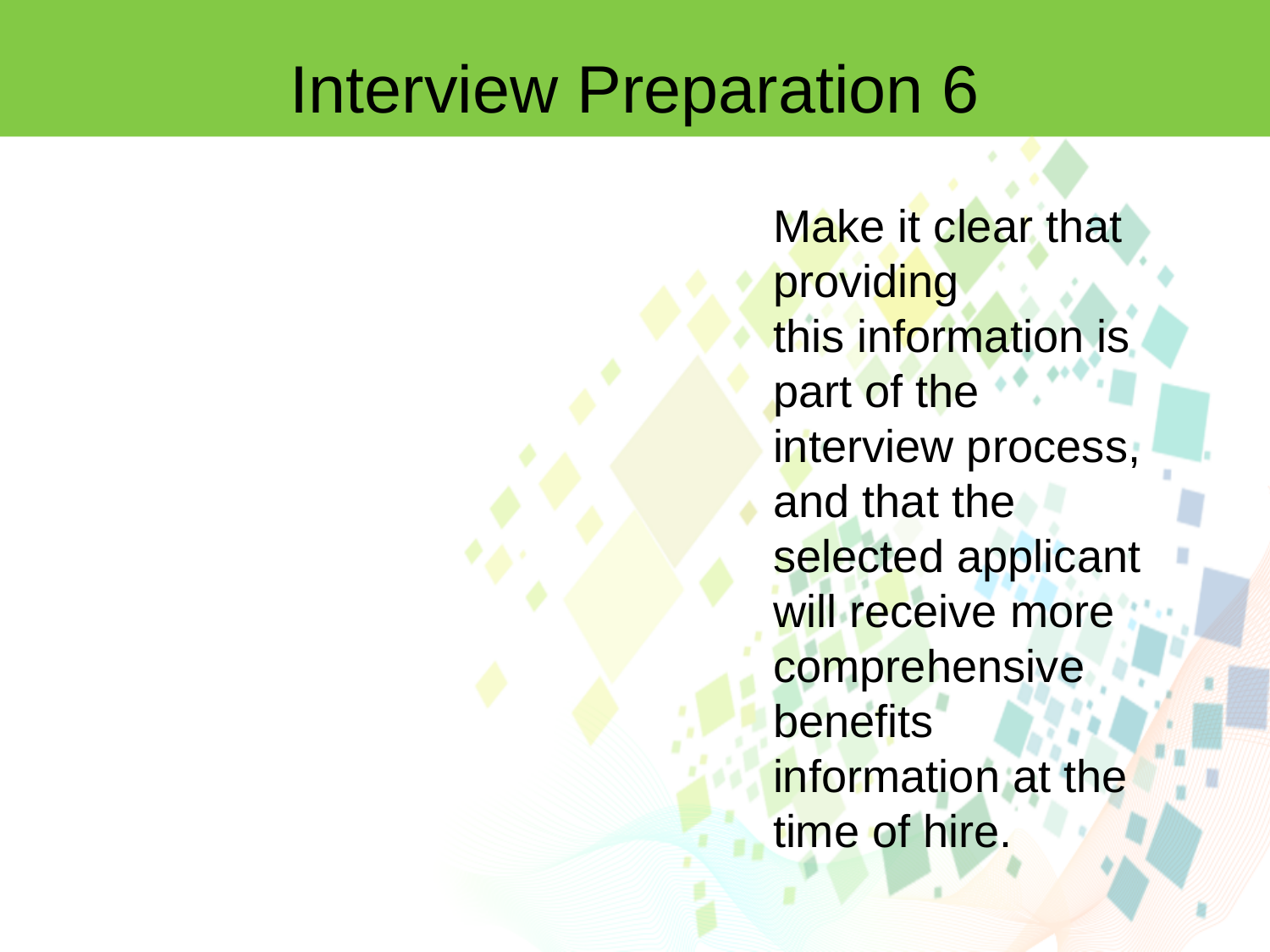

Interview Preparation 6
Make it clear that providing
this information is part of the interview process, and that the selected applicant
will receive more comprehensive benefits information at the time of hire.